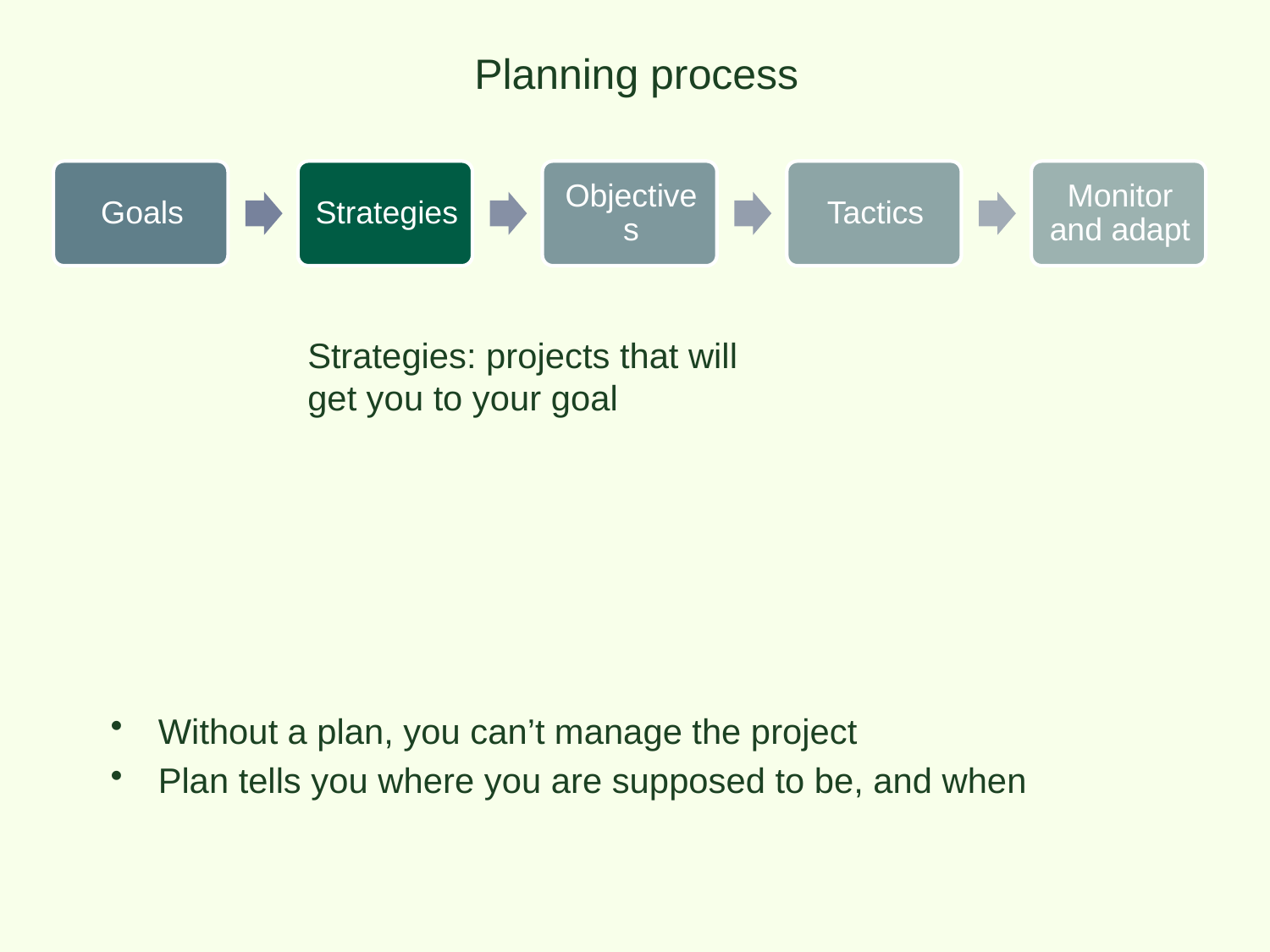

# Planning process
Goals

Strategies

Objectives

Tactics

Monitor and adapt
Strategies: projects that will get you to your goal
Without a plan, you can’t manage the project
Plan tells you where you are supposed to be, and when